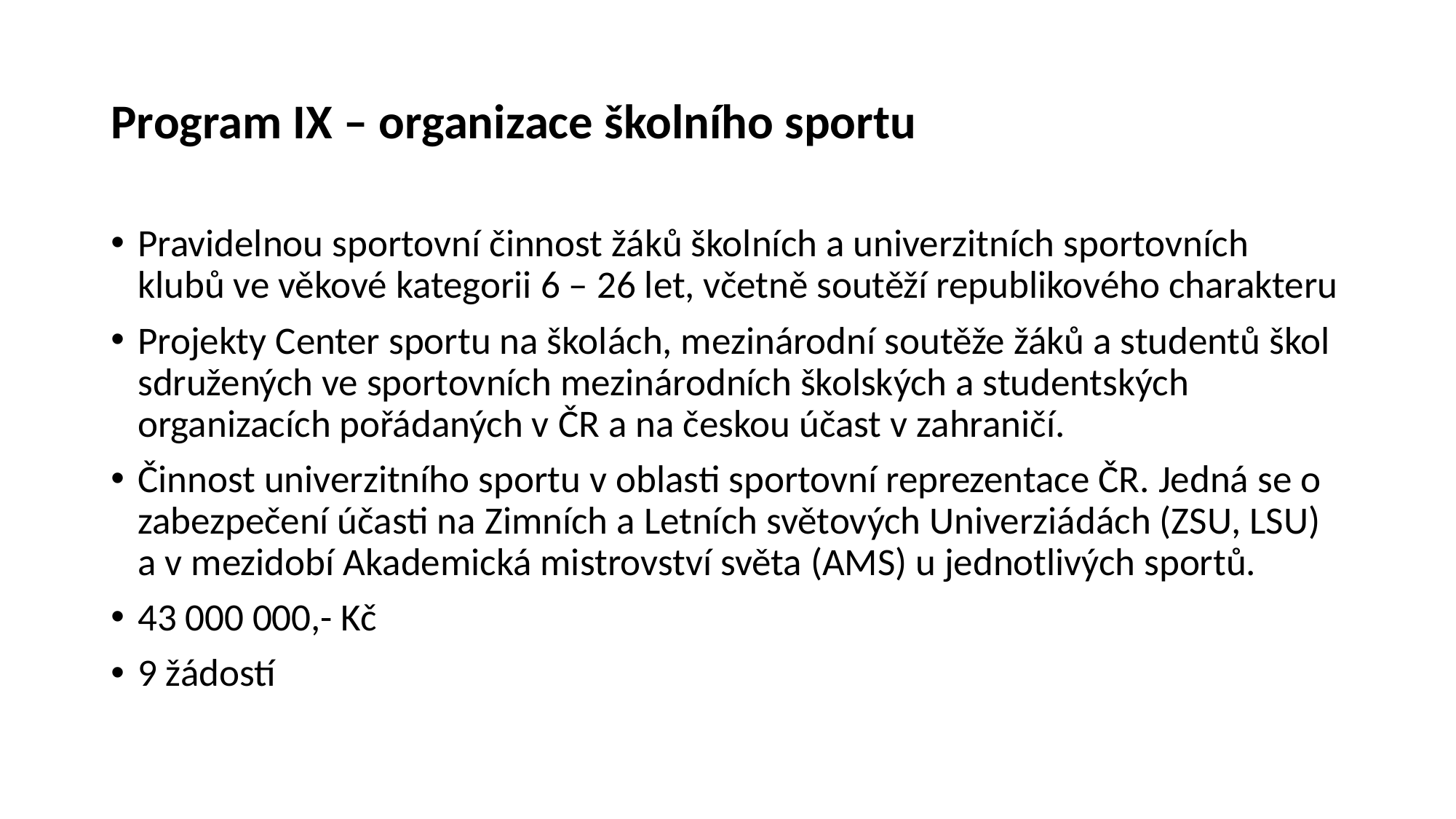

# Program IX – organizace školního sportu
Pravidelnou sportovní činnost žáků školních a univerzitních sportovních klubů ve věkové kategorii 6 – 26 let, včetně soutěží republikového charakteru
Projekty Center sportu na školách, mezinárodní soutěže žáků a studentů škol sdružených ve sportovních mezinárodních školských a studentských organizacích pořádaných v ČR a na českou účast v zahraničí.
Činnost univerzitního sportu v oblasti sportovní reprezentace ČR. Jedná se o zabezpečení účasti na Zimních a Letních světových Univerziádách (ZSU, LSU) a v mezidobí Akademická mistrovství světa (AMS) u jednotlivých sportů.
43 000 000,- Kč
9 žádostí